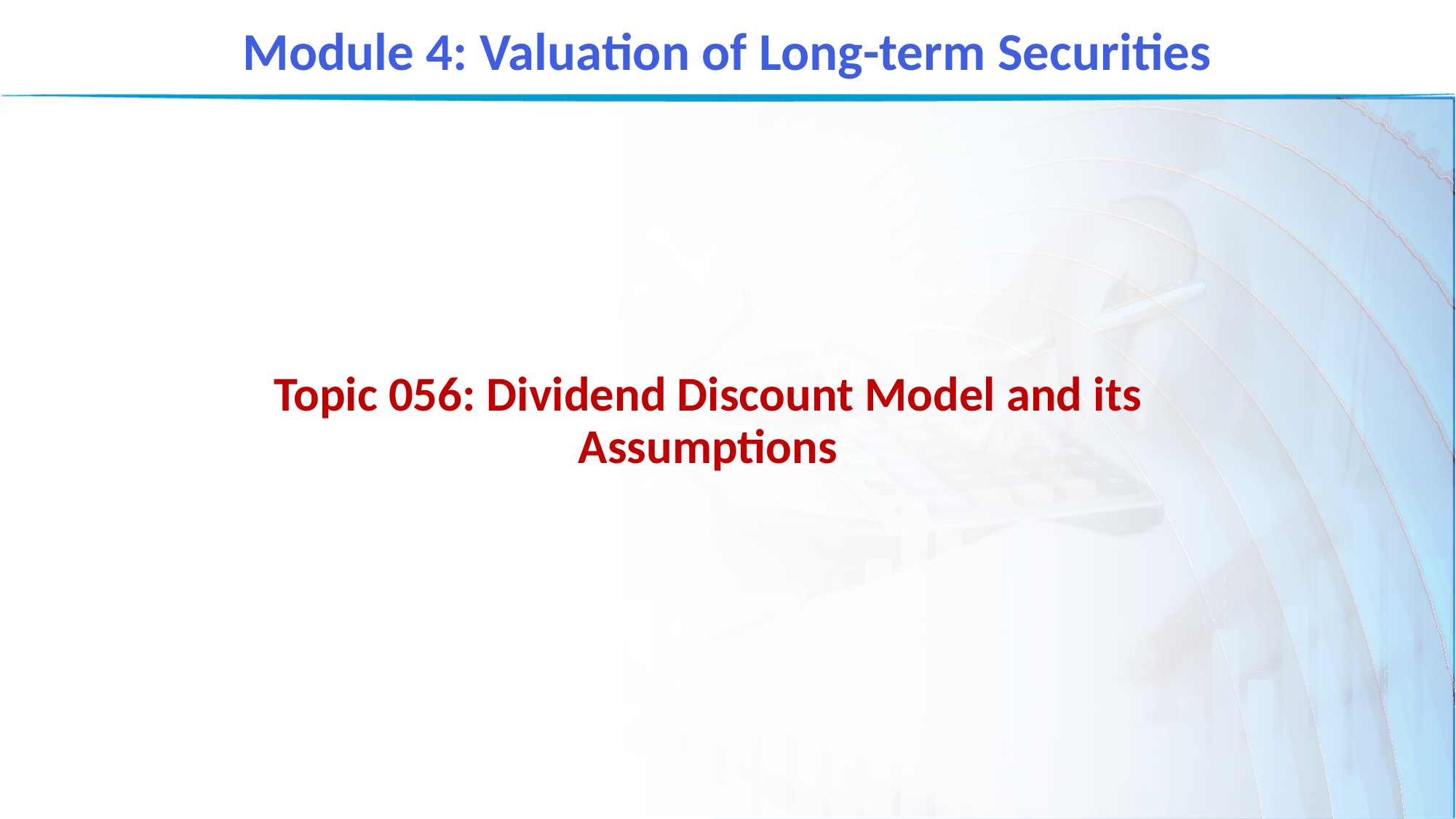

Module 4: Valuation of Long-term Securities
Topic 056: Dividend Discount Model and its Assumptions